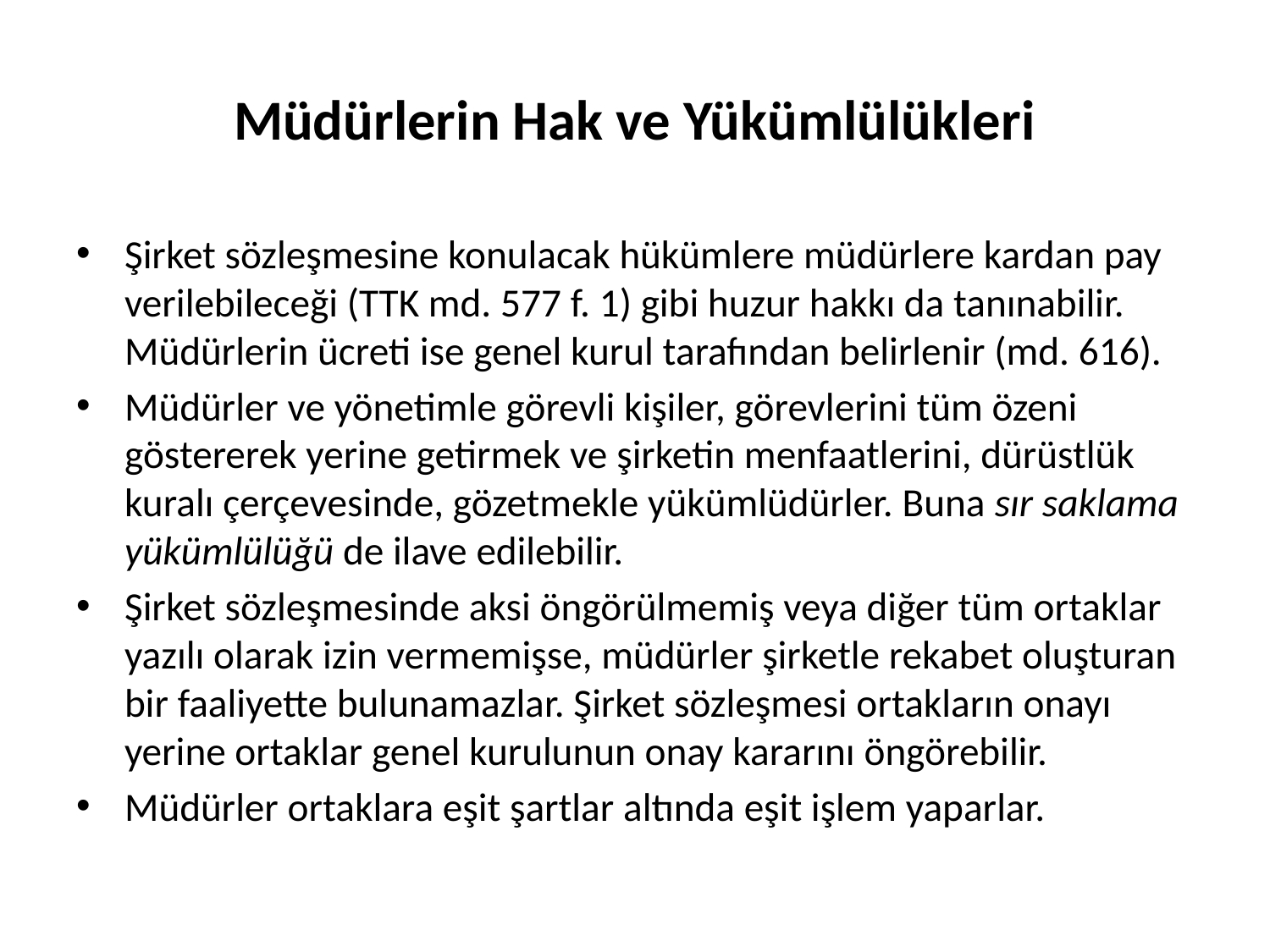

# Müdürlerin Hak ve Yükümlülükleri
Şirket sözleşmesine konulacak hükümlere müdürlere kardan pay verilebileceği (TTK md. 577 f. 1) gibi huzur hakkı da tanınabilir. Müdürlerin ücreti ise genel kurul tarafından belirlenir (md. 616).
Müdürler ve yönetimle görevli kişiler, görevlerini tüm özeni göstererek yerine getirmek ve şirketin menfaatlerini, dürüstlük kuralı çerçevesinde, gözetmekle yükümlüdürler. Buna sır saklama yükümlülüğü de ilave edilebilir.
Şirket sözleşmesinde aksi öngörülmemiş veya diğer tüm ortaklar yazılı olarak izin vermemişse, müdürler şirketle rekabet oluşturan bir faaliyette bulunamazlar. Şirket sözleşmesi ortakların onayı yerine ortaklar genel kurulunun onay kararını öngörebilir.
Müdürler ortaklara eşit şartlar altında eşit işlem yaparlar.